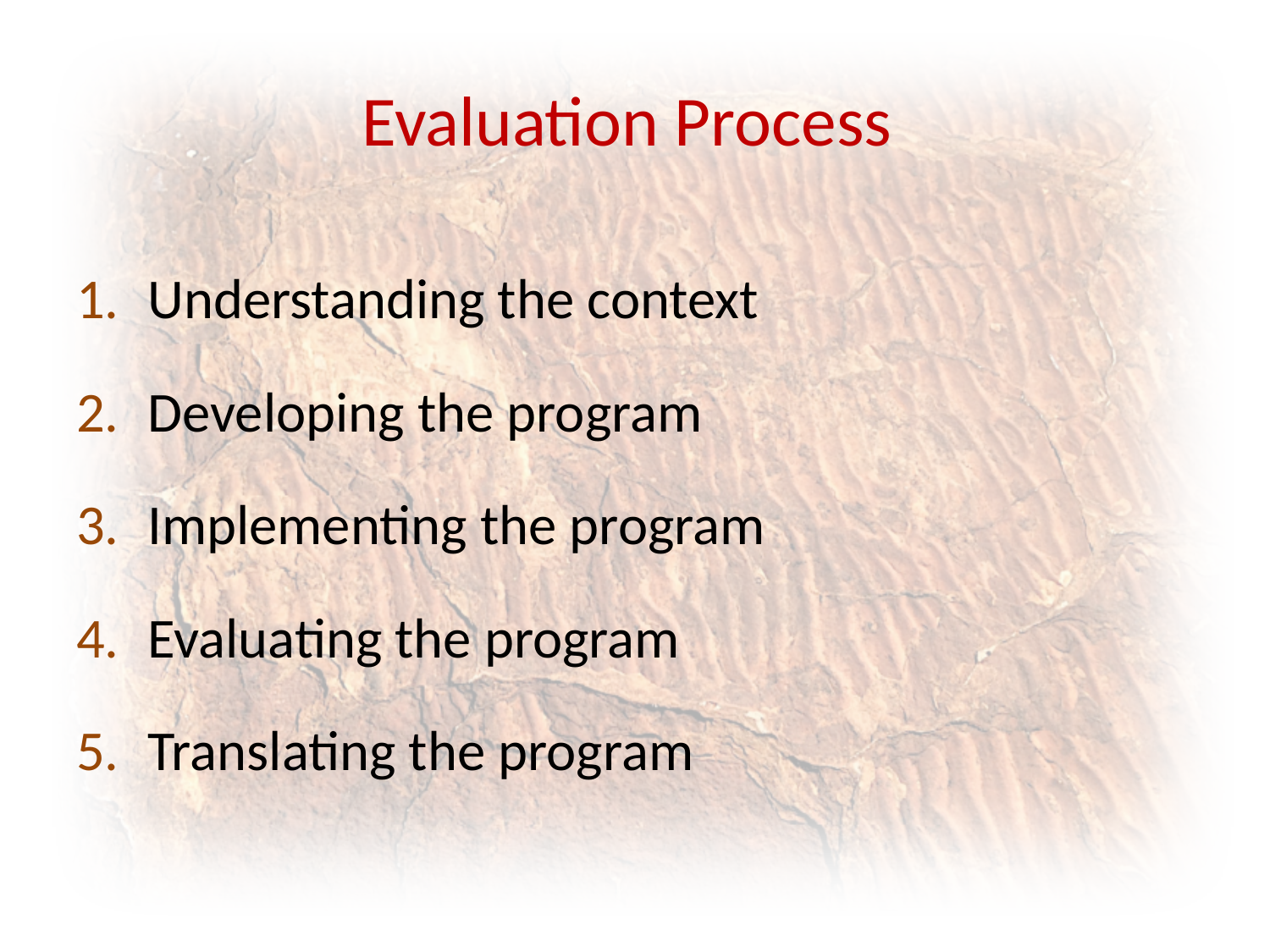

# Evaluation Process
Understanding the context
Developing the program
Implementing the program
Evaluating the program
Translating the program